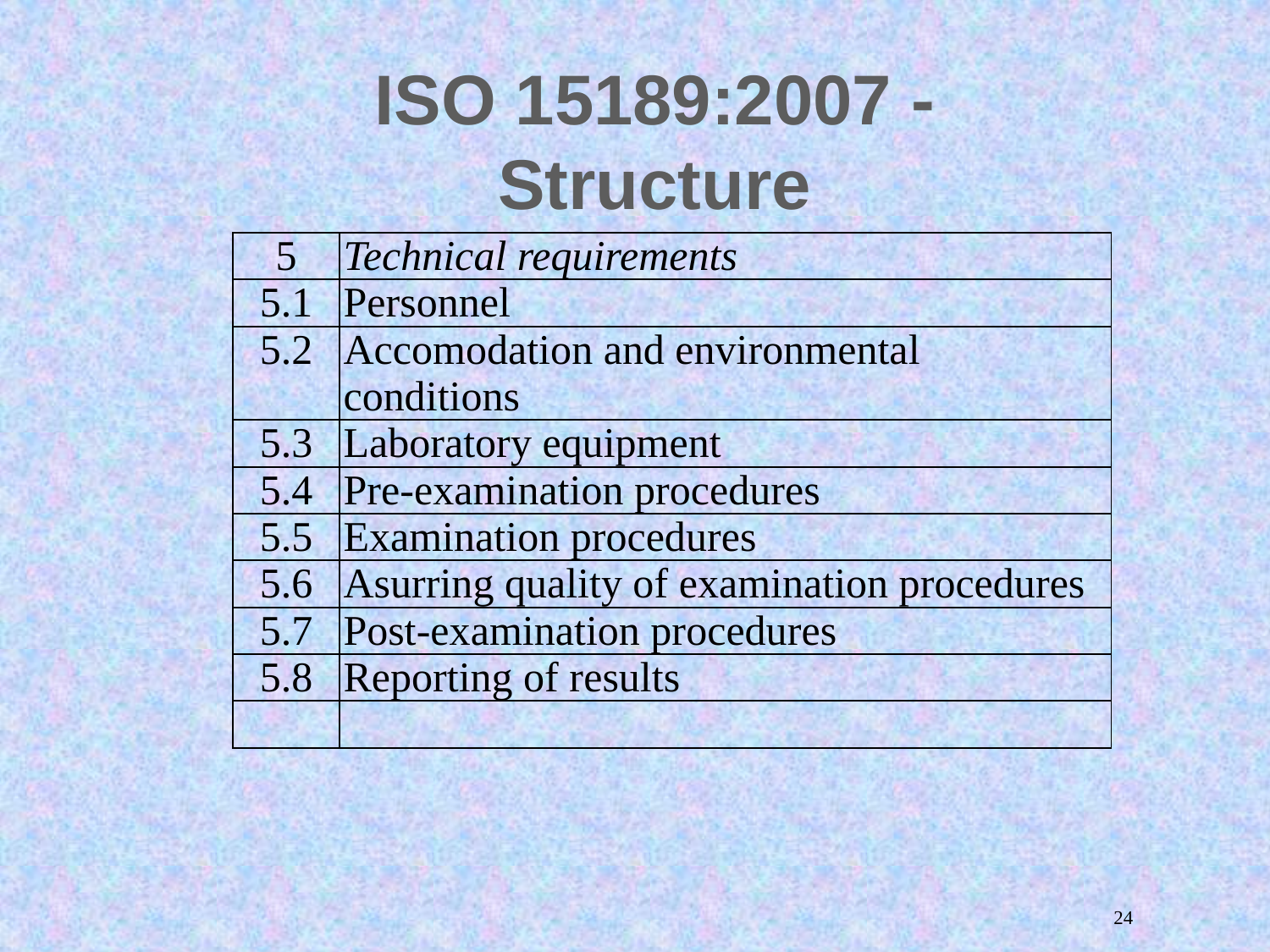

ISO 15189:2007 - Structure
| 5 | Technical requirements |
| --- | --- |
| 5.1 | Personnel |
| 5.2 | Accomodation and environmental conditions |
| 5.3 | Laboratory equipment |
| 5.4 | Pre-examination procedures |
| 5.5 | Examination procedures |
| 5.6 | Asurring quality of examination procedures |
| 5.7 | Post-examination procedures |
| 5.8 | Reporting of results |
|  |  |